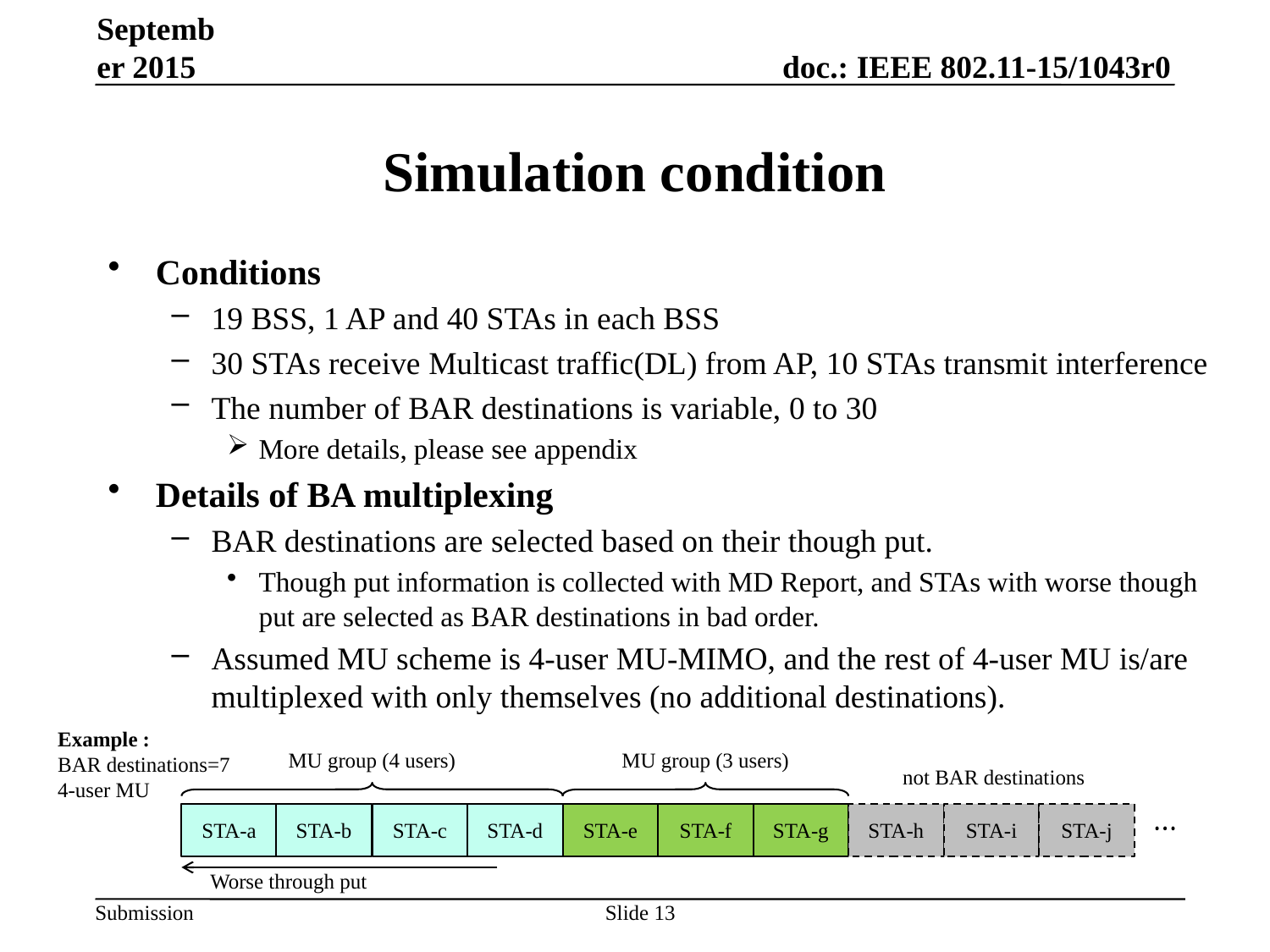

September 2015
# Simulation condition
Conditions
19 BSS, 1 AP and 40 STAs in each BSS
30 STAs receive Multicast traffic(DL) from AP, 10 STAs transmit interference
The number of BAR destinations is variable, 0 to 30
More details, please see appendix
Details of BA multiplexing
BAR destinations are selected based on their though put.
Though put information is collected with MD Report, and STAs with worse though put are selected as BAR destinations in bad order.
Assumed MU scheme is 4-user MU-MIMO, and the rest of 4-user MU is/are multiplexed with only themselves (no additional destinations).

Example :
BAR destinations=7
4-user MU
MU group (4 users)
MU group (3 users)
not BAR destinations

STA-a
STA-b
STA-c
STA-d
STA-e
STA-f
STA-g
STA-h
STA-i
STA-j

Worse through put
Slide 13
Yusuke Tanaka, Sony Corporation